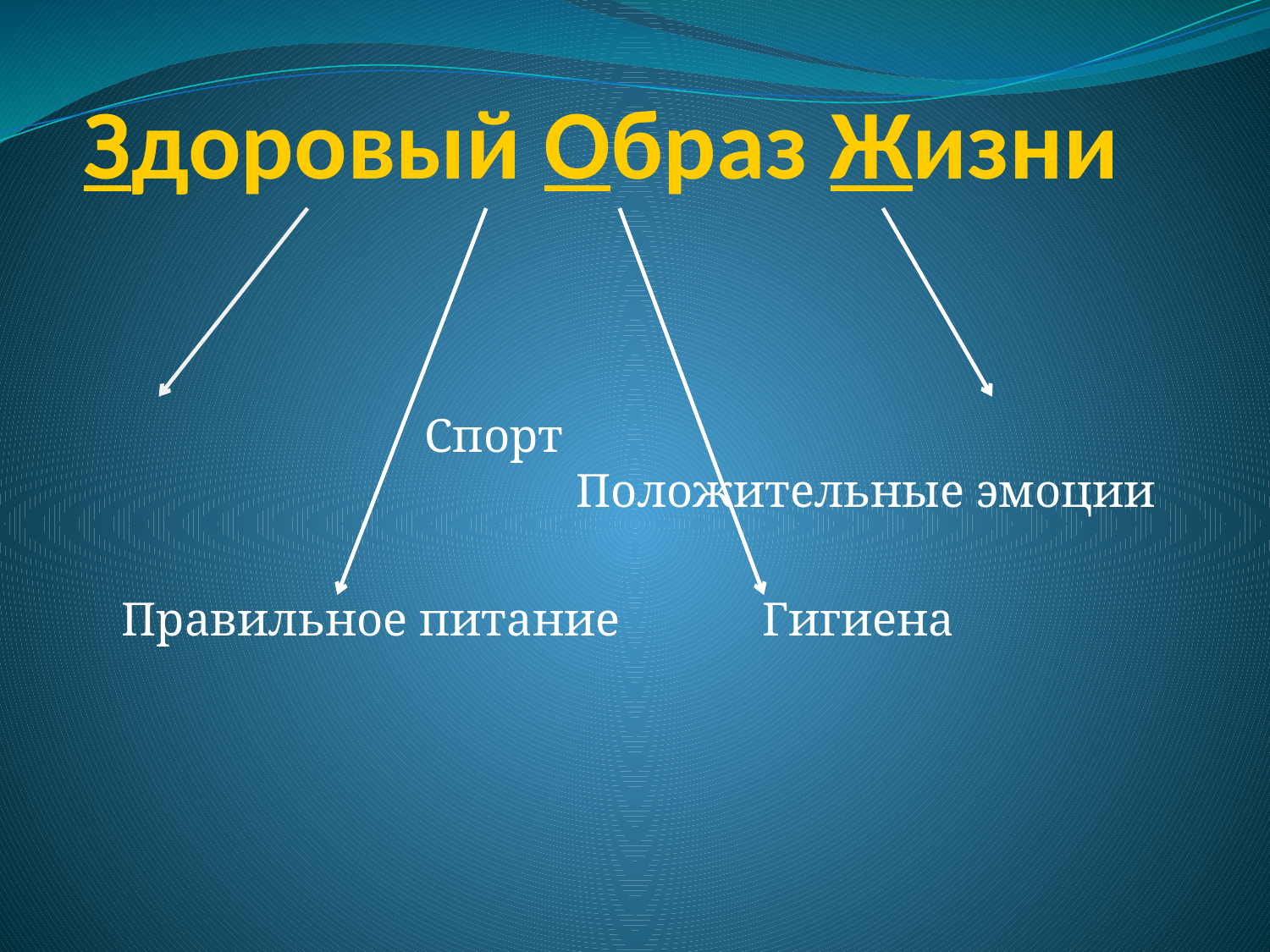

# Здоровый Образ Жизни

  Спорт                                                   Положительные эмоции

    Правильное питание            Гигиена